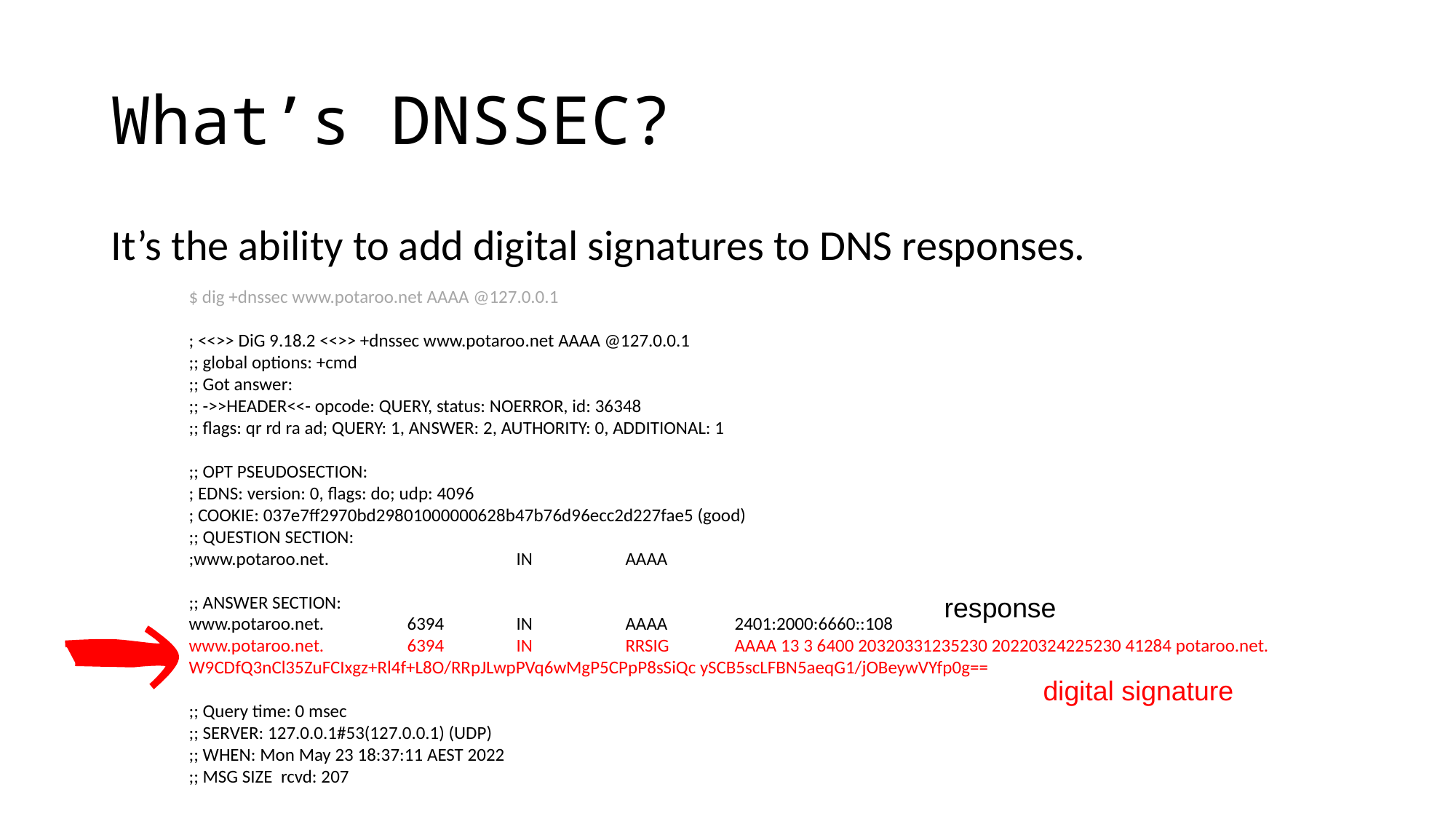

# What’s DNSSEC?
It’s the ability to add digital signatures to DNS responses.
$ dig +dnssec www.potaroo.net AAAA @127.0.0.1

; <<>> DiG 9.18.2 <<>> +dnssec www.potaroo.net AAAA @127.0.0.1
;; global options: +cmd
;; Got answer:
;; ->>HEADER<<- opcode: QUERY, status: NOERROR, id: 36348
;; flags: qr rd ra ad; QUERY: 1, ANSWER: 2, AUTHORITY: 0, ADDITIONAL: 1

;; OPT PSEUDOSECTION:
; EDNS: version: 0, flags: do; udp: 4096
; COOKIE: 037e7ff2970bd29801000000628b47b76d96ecc2d227fae5 (good)
;; QUESTION SECTION:
;www.potaroo.net.		IN	AAAA

;; ANSWER SECTION:
www.potaroo.net.	6394	IN	AAAA	2401:2000:6660::108
www.potaroo.net.	6394	IN	RRSIG	AAAA 13 3 6400 20320331235230 20220324225230 41284 potaroo.net. W9CDfQ3nCl35ZuFCIxgz+Rl4f+L8O/RRpJLwpPVq6wMgP5CPpP8sSiQc ySCB5scLFBN5aeqG1/jOBeywVYfp0g==

;; Query time: 0 msec
;; SERVER: 127.0.0.1#53(127.0.0.1) (UDP)
;; WHEN: Mon May 23 18:37:11 AEST 2022
;; MSG SIZE  rcvd: 207

response

digital signature